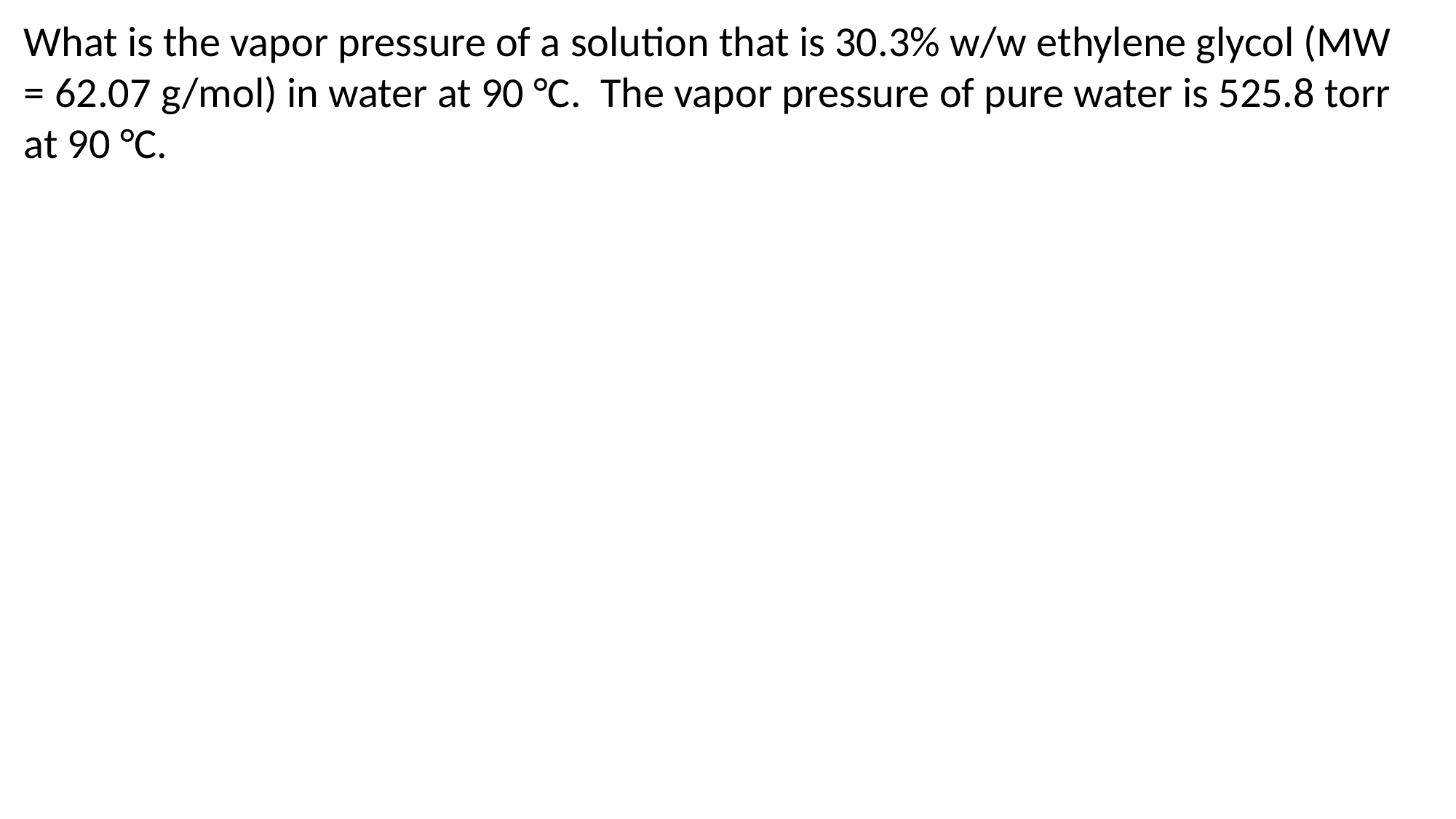

What is the vapor pressure of a solution that is 30.3% w/w ethylene glycol (MW = 62.07 g/mol) in water at 90 °C.  The vapor pressure of pure water is 525.8 torr at 90 °C.